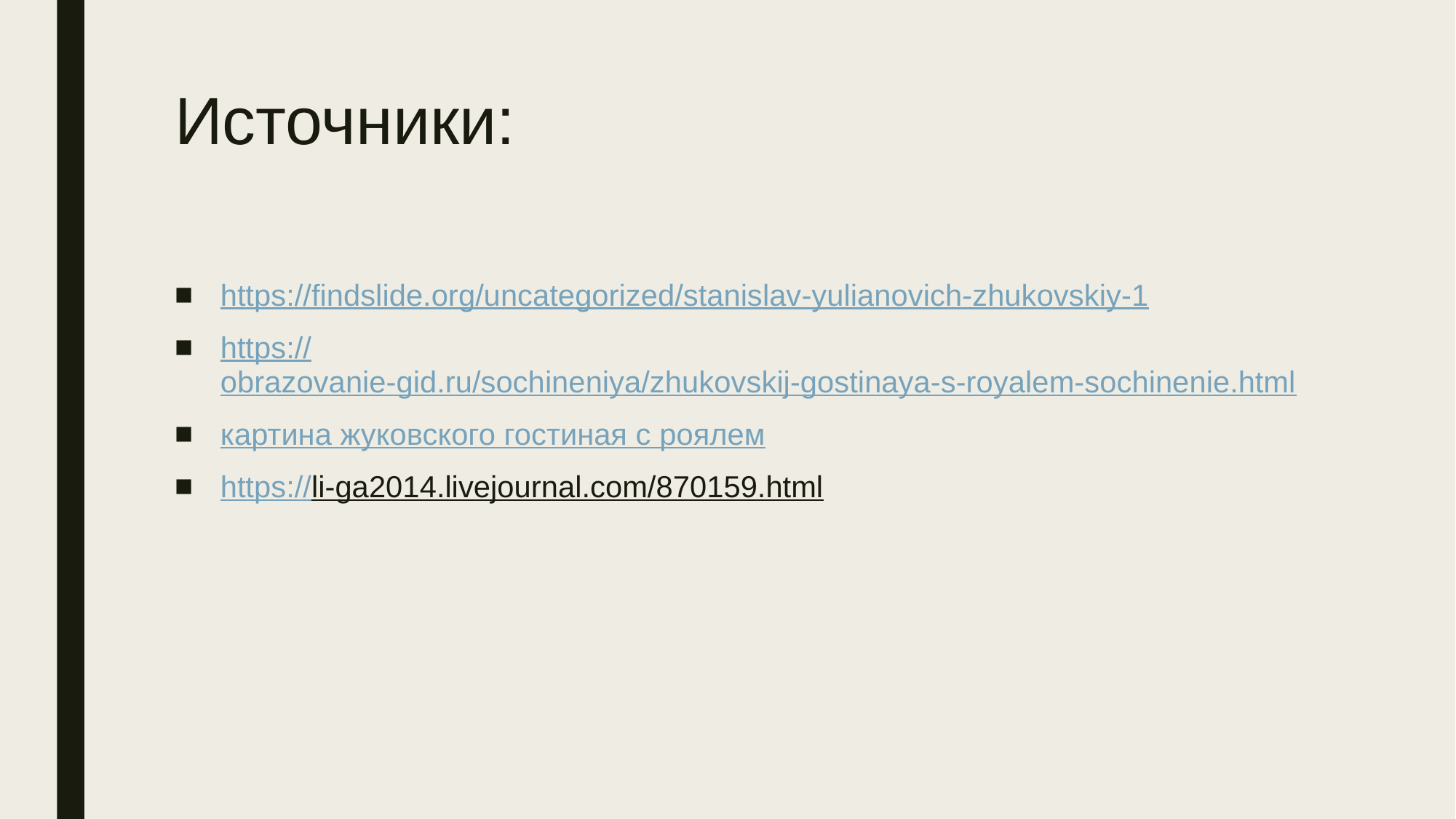

# Источники:
https://findslide.org/uncategorized/stanislav-yulianovich-zhukovskiy-1
https://obrazovanie-gid.ru/sochineniya/zhukovskij-gostinaya-s-royalem-sochinenie.html
картина жуковского гостиная с роялем
https://li-ga2014.livejournal.com/870159.html